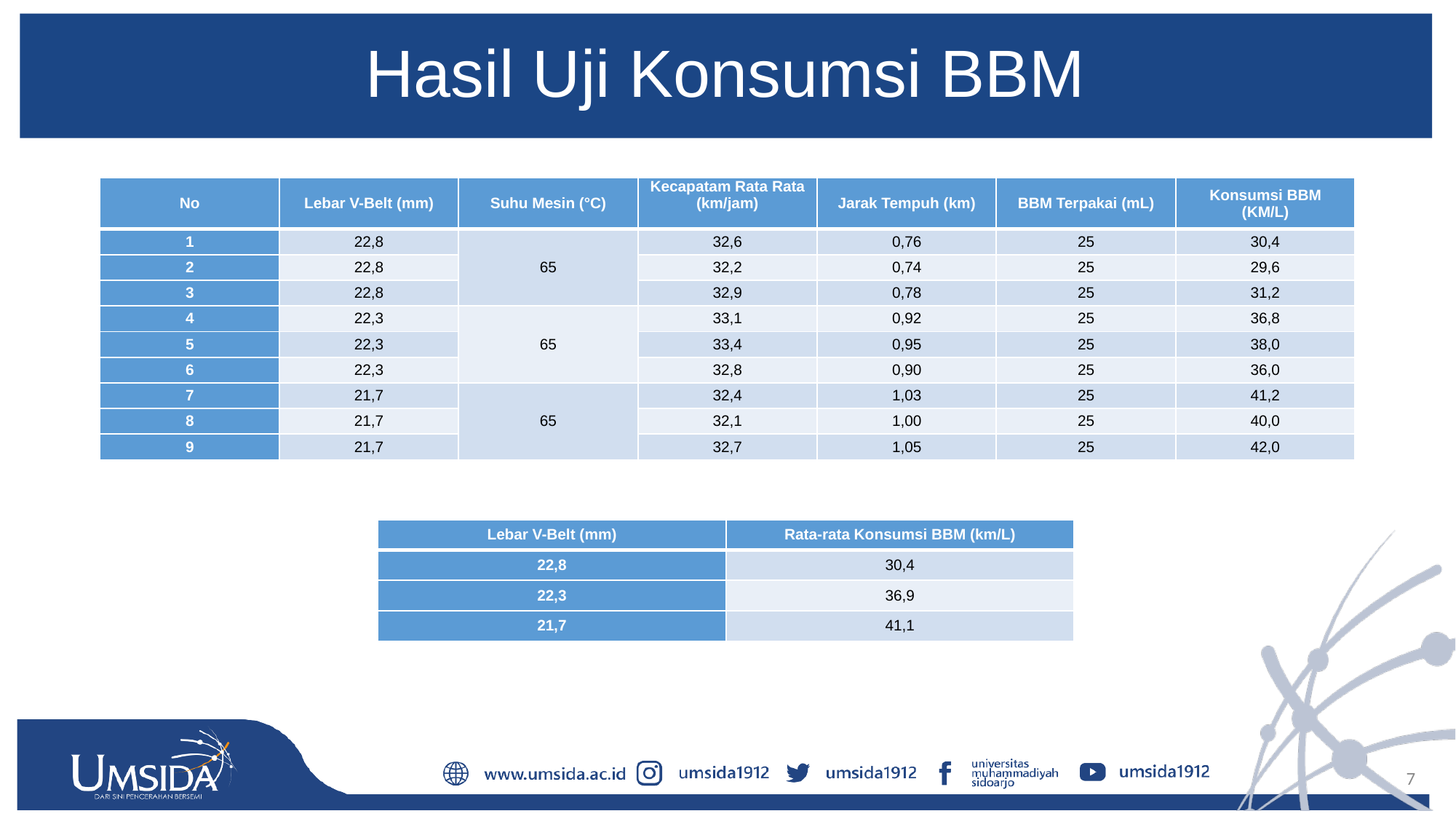

# Hasil Uji Konsumsi BBM

| No | Lebar V-Belt (mm) | Suhu Mesin (°C) | Kecapatam Rata Rata (km/jam) | Jarak Tempuh (km) | BBM Terpakai (mL) | Konsumsi BBM (KM/L) |
| --- | --- | --- | --- | --- | --- | --- |
| 1 | 22,8 | 65 | 32,6 | 0,76 | 25 | 30,4 |
| 2 | 22,8 |  | 32,2 | 0,74 | 25 | 29,6 |
| 3 | 22,8 |  | 32,9 | 0,78 | 25 | 31,2 |
| 4 | 22,3 | 65 | 33,1 | 0,92 | 25 | 36,8 |
| 5 | 22,3 |  | 33,4 | 0,95 | 25 | 38,0 |
| 6 | 22,3 |  | 32,8 | 0,90 | 25 | 36,0 |
| 7 | 21,7 | 65 | 32,4 | 1,03 | 25 | 41,2 |
| 8 | 21,7 |  | 32,1 | 1,00 | 25 | 40,0 |
| 9 | 21,7 |  | 32,7 | 1,05 | 25 | 42,0 |
| Lebar V-Belt (mm) | Rata-rata Konsumsi BBM (km/L) |
| --- | --- |
| 22,8 | 30,4 |
| 22,3 | 36,9 |
| 21,7 | 41,1 |